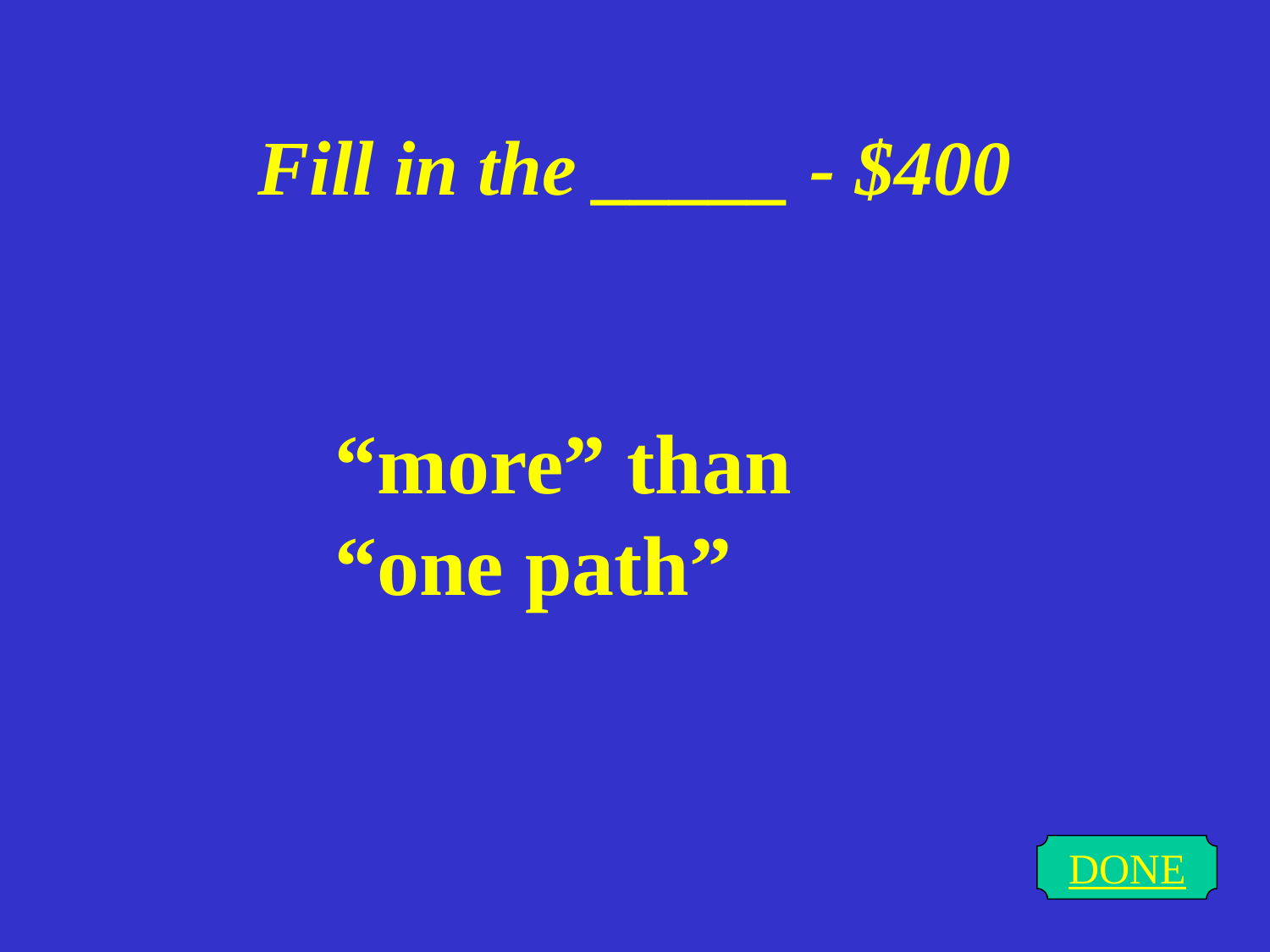

# Fill in the _____ - $400
“more” than “one path”

DONE